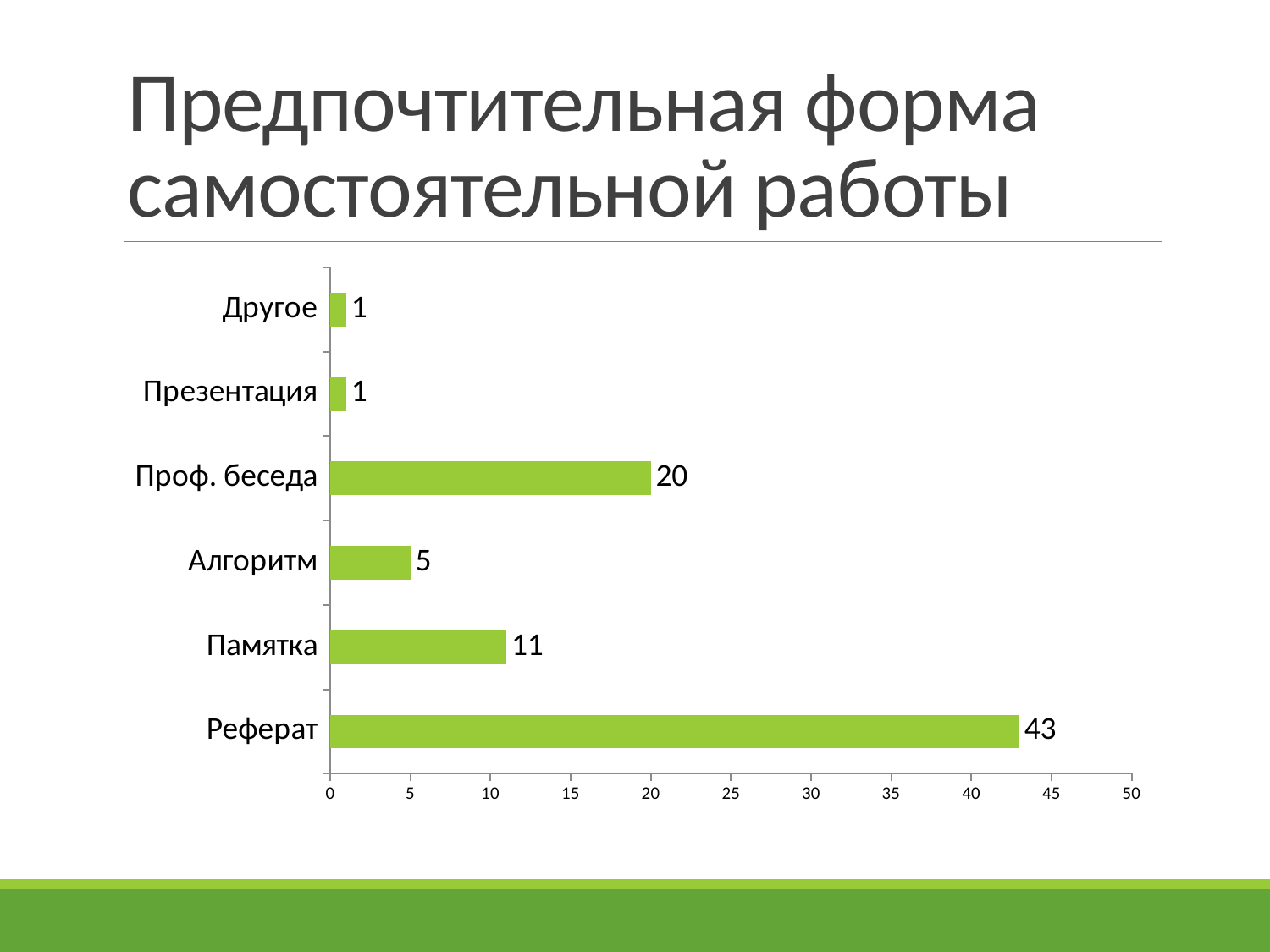

# Предпочтительная форма самостоятельной работы

### Chart

| Category |  |
|---|---|
| Реферат | 43.0 |
| Памятка | 11.0 |
| Алгоритм | 5.0 |
| Проф. беседа | 20.0 |
| Презентация | 1.0 |
| Другое | 1.0 |